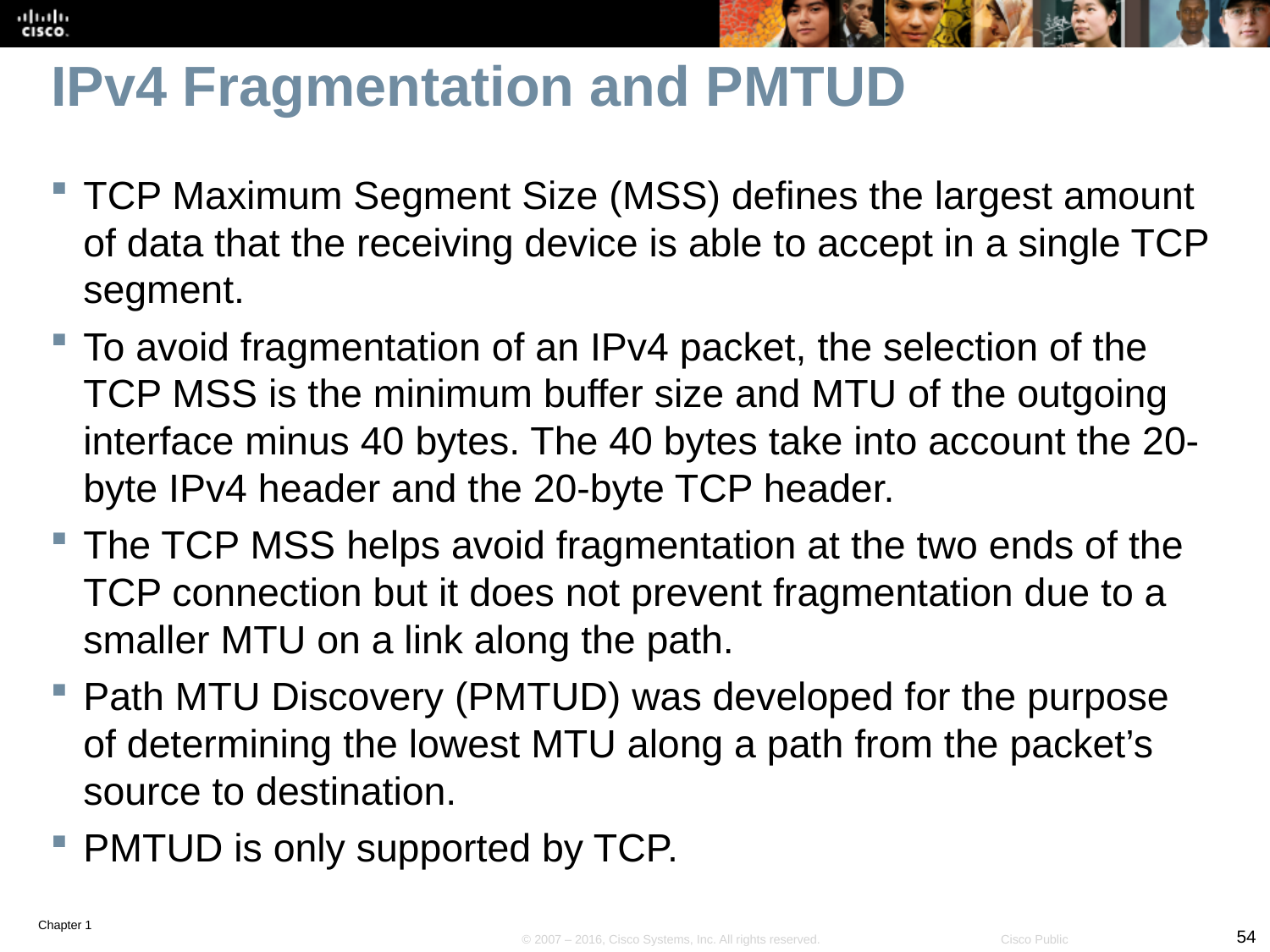

# IPv4 Fragmentation and PMTUD
TCP Maximum Segment Size (MSS) defines the largest amount of data that the receiving device is able to accept in a single TCP segment.
To avoid fragmentation of an IPv4 packet, the selection of the TCP MSS is the minimum buffer size and MTU of the outgoing interface minus 40 bytes. The 40 bytes take into account the 20-byte IPv4 header and the 20-byte TCP header.
The TCP MSS helps avoid fragmentation at the two ends of the TCP connection but it does not prevent fragmentation due to a smaller MTU on a link along the path.
Path MTU Discovery (PMTUD) was developed for the purpose of determining the lowest MTU along a path from the packet’s source to destination.
PMTUD is only supported by TCP.